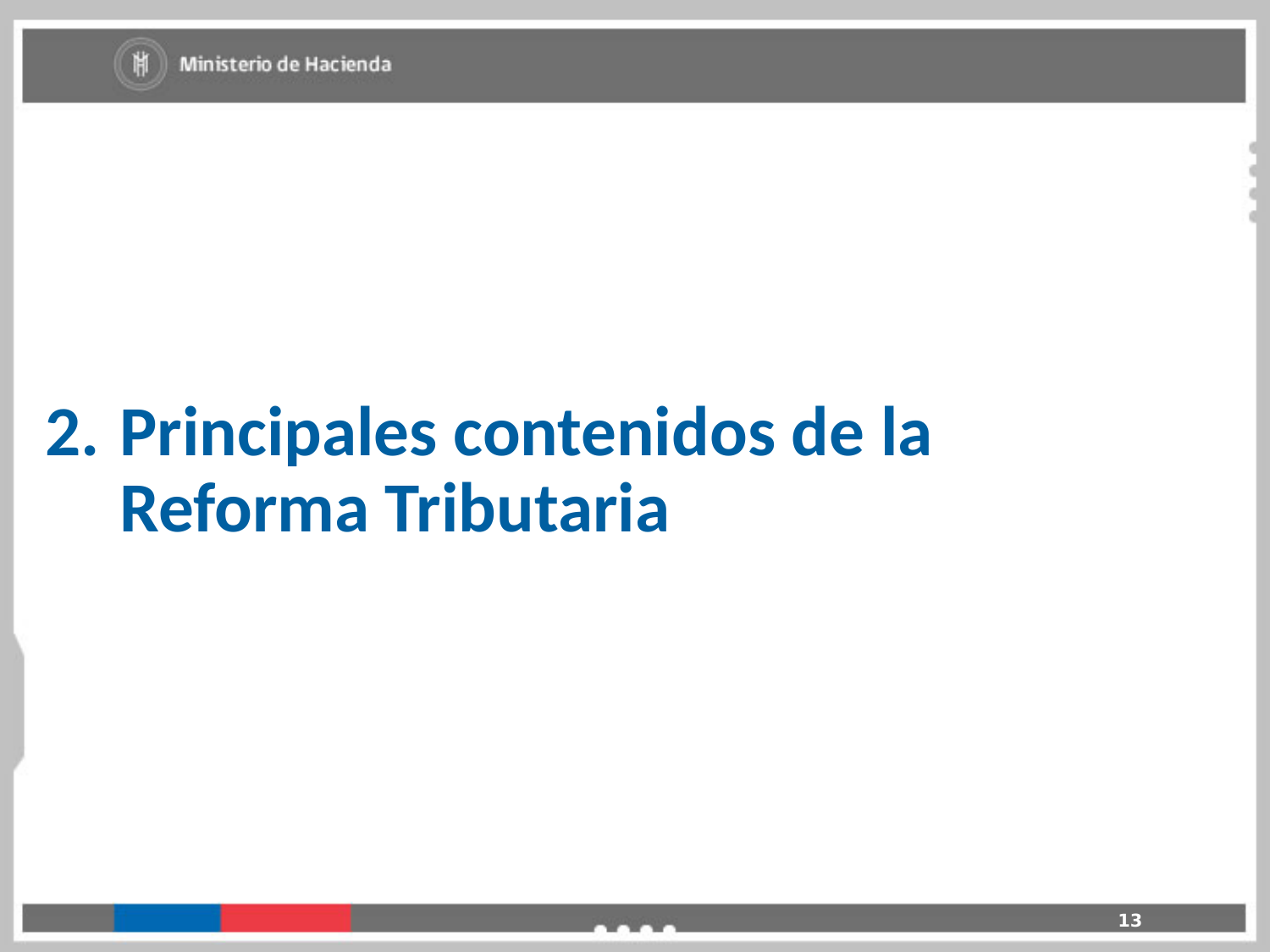

2.	Principales contenidos de la Reforma Tributaria
13